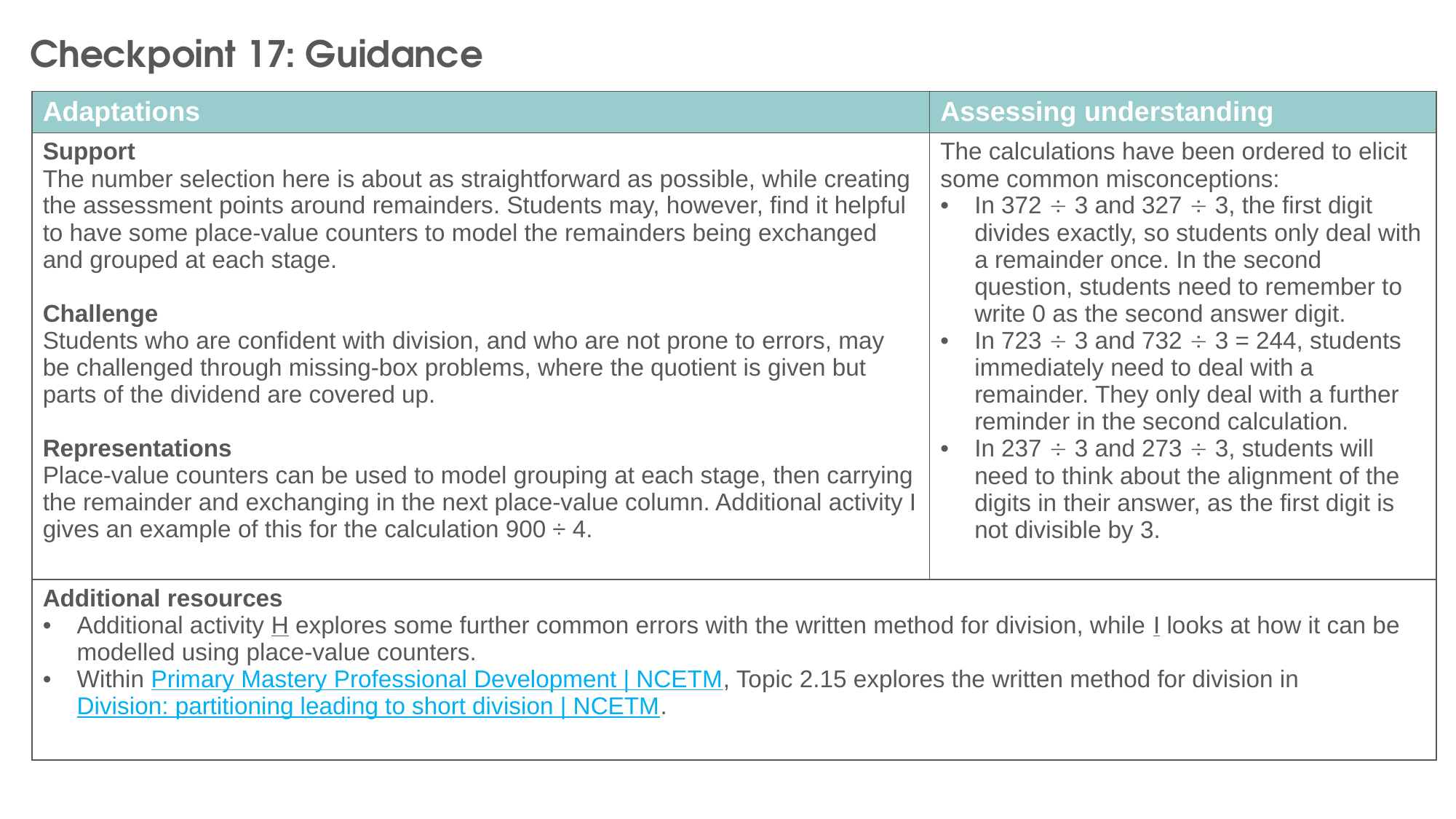

Checkpoint 17: Guidance
| Adaptations | Assessing understanding |
| --- | --- |
| Support The number selection here is about as straightforward as possible, while creating the assessment points around remainders. Students may, however, find it helpful to have some place-value counters to model the remainders being exchanged and grouped at each stage. Challenge Students who are confident with division, and who are not prone to errors, may be challenged through missing-box problems, where the quotient is given but parts of the dividend are covered up. Representations Place-value counters can be used to model grouping at each stage, then carrying the remainder and exchanging in the next place-value column. Additional activity I gives an example of this for the calculation 900 ÷ 4. | The calculations have been ordered to elicit some common misconceptions: In 372 ÷ 3 and 327 ÷ 3, the first digit divides exactly, so students only deal with a remainder once. In the second question, students need to remember to write 0 as the second answer digit. In 723 ÷ 3 and 732 ÷ 3 = 244, students immediately need to deal with a remainder. They only deal with a further reminder in the second calculation. In 237 ÷ 3 and 273 ÷ 3, students will need to think about the alignment of the digits in their answer, as the first digit is not divisible by 3. |
| Additional resources Additional activity H explores some further common errors with the written method for division, while I looks at how it can be modelled using place-value counters. Within Primary Mastery Professional Development | NCETM, Topic 2.15 explores the written method for division in Division: partitioning leading to short division | NCETM. |  |